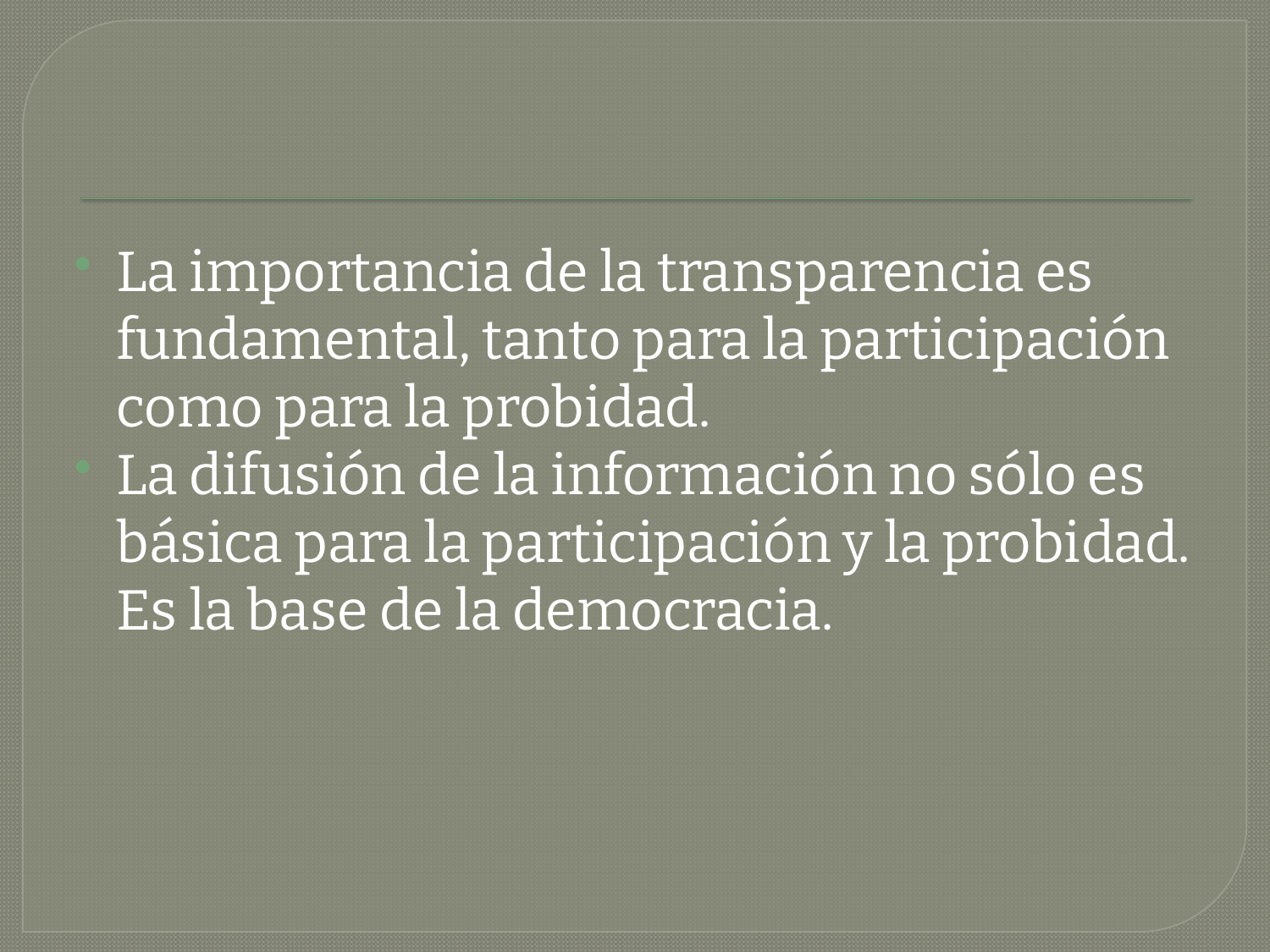

La importancia de la transparencia es fundamental, tanto para la participación como para la probidad.
La difusión de la información no sólo es básica para la participación y la probidad. Es la base de la democracia.